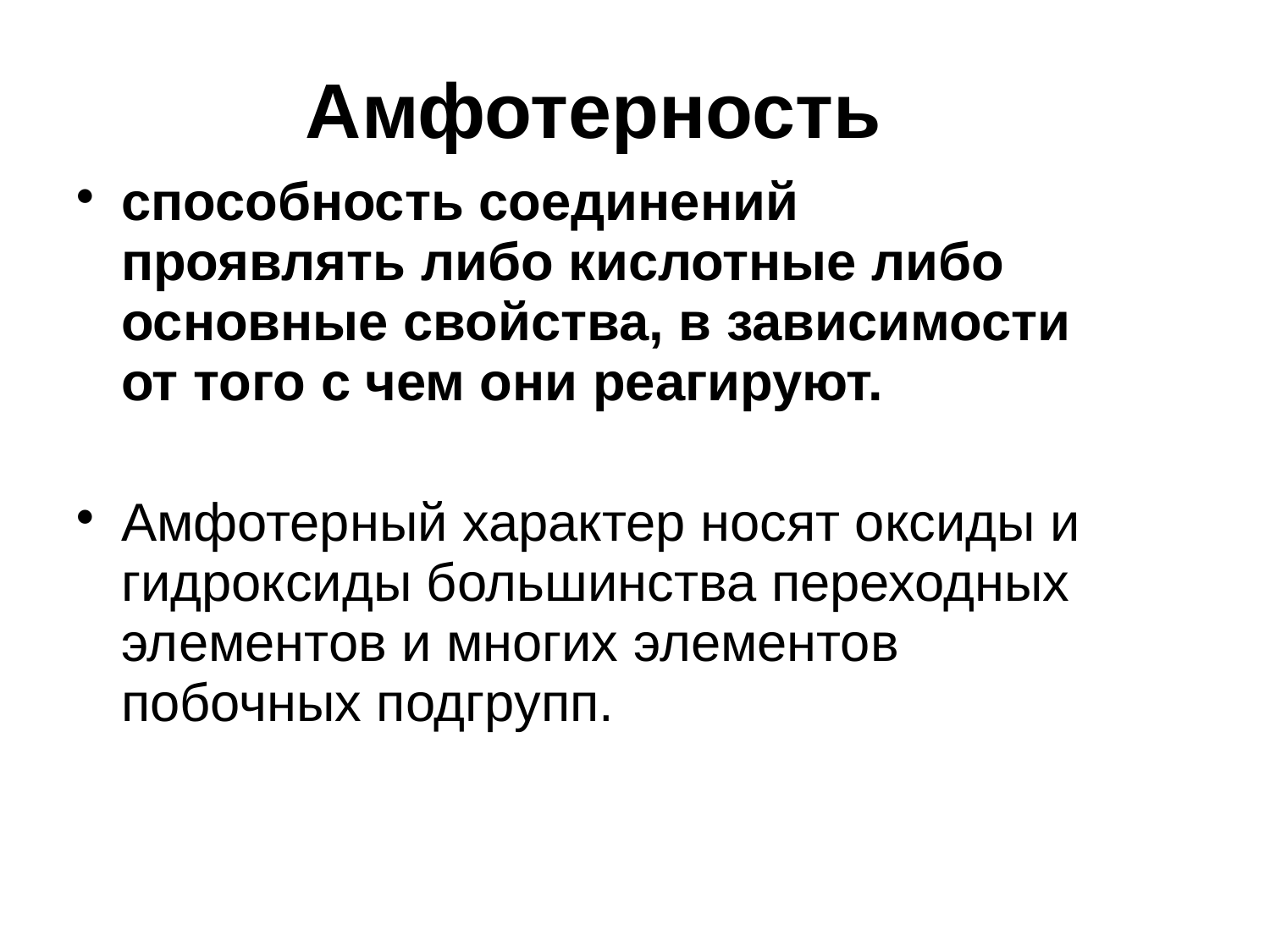

# Амфотерность
способность соединений проявлять либо кислотные либо основные свойства, в зависимости от того с чем они реагируют.

Амфотерный характер носят оксиды и гидроксиды большинства переходных элементов и многих элементов побочных подгрупп.